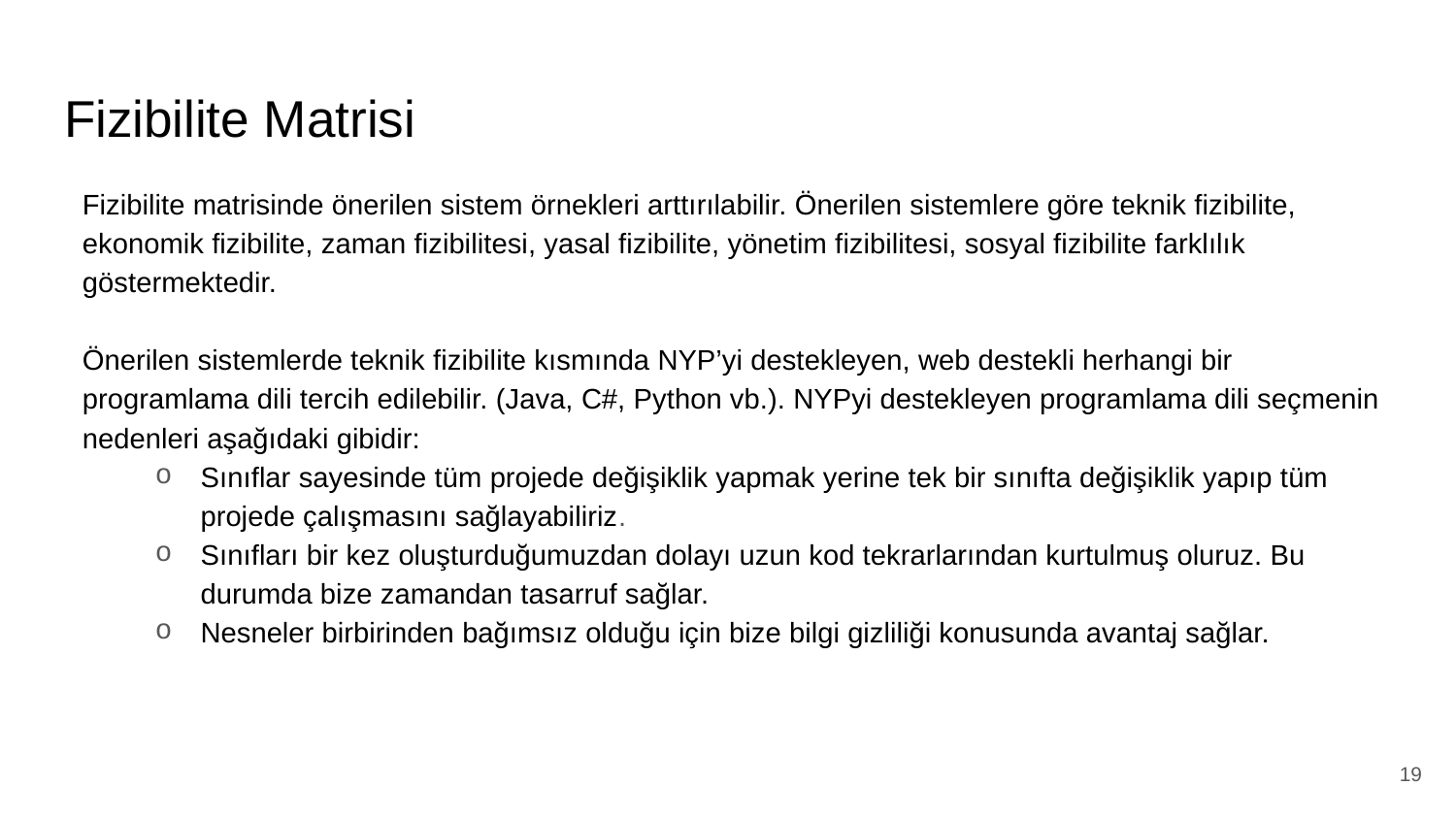

# Fizibilite Matrisi
Fizibilite matrisinde önerilen sistem örnekleri arttırılabilir. Önerilen sistemlere göre teknik fizibilite, ekonomik fizibilite, zaman fizibilitesi, yasal fizibilite, yönetim fizibilitesi, sosyal fizibilite farklılık göstermektedir.

Önerilen sistemlerde teknik fizibilite kısmında NYP’yi destekleyen, web destekli herhangi bir programlama dili tercih edilebilir. (Java, C#, Python vb.). NYPyi destekleyen programlama dili seçmenin nedenleri aşağıdaki gibidir:
Sınıflar sayesinde tüm projede değişiklik yapmak yerine tek bir sınıfta değişiklik yapıp tüm projede çalışmasını sağlayabiliriz.
Sınıfları bir kez oluşturduğumuzdan dolayı uzun kod tekrarlarından kurtulmuş oluruz. Bu durumda bize zamandan tasarruf sağlar.
Nesneler birbirinden bağımsız olduğu için bize bilgi gizliliği konusunda avantaj sağlar.

19